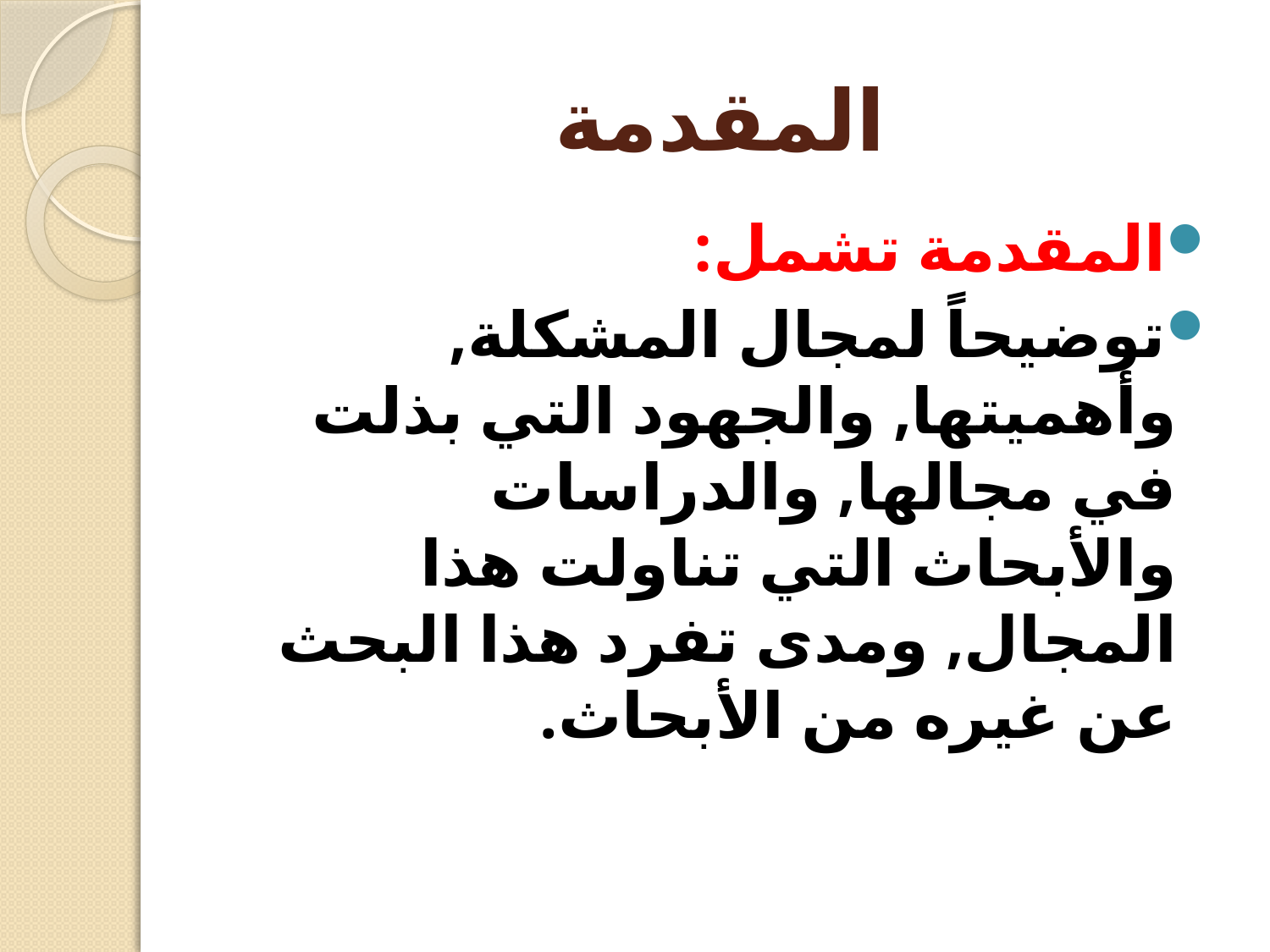

# المقدمة
المقدمة تشمل:
توضيحاً لمجال المشكلة, وأهميتها, والجهود التي بذلت في مجالها, والدراسات والأبحاث التي تناولت هذا المجال, ومدى تفرد هذا البحث عن غيره من الأبحاث.